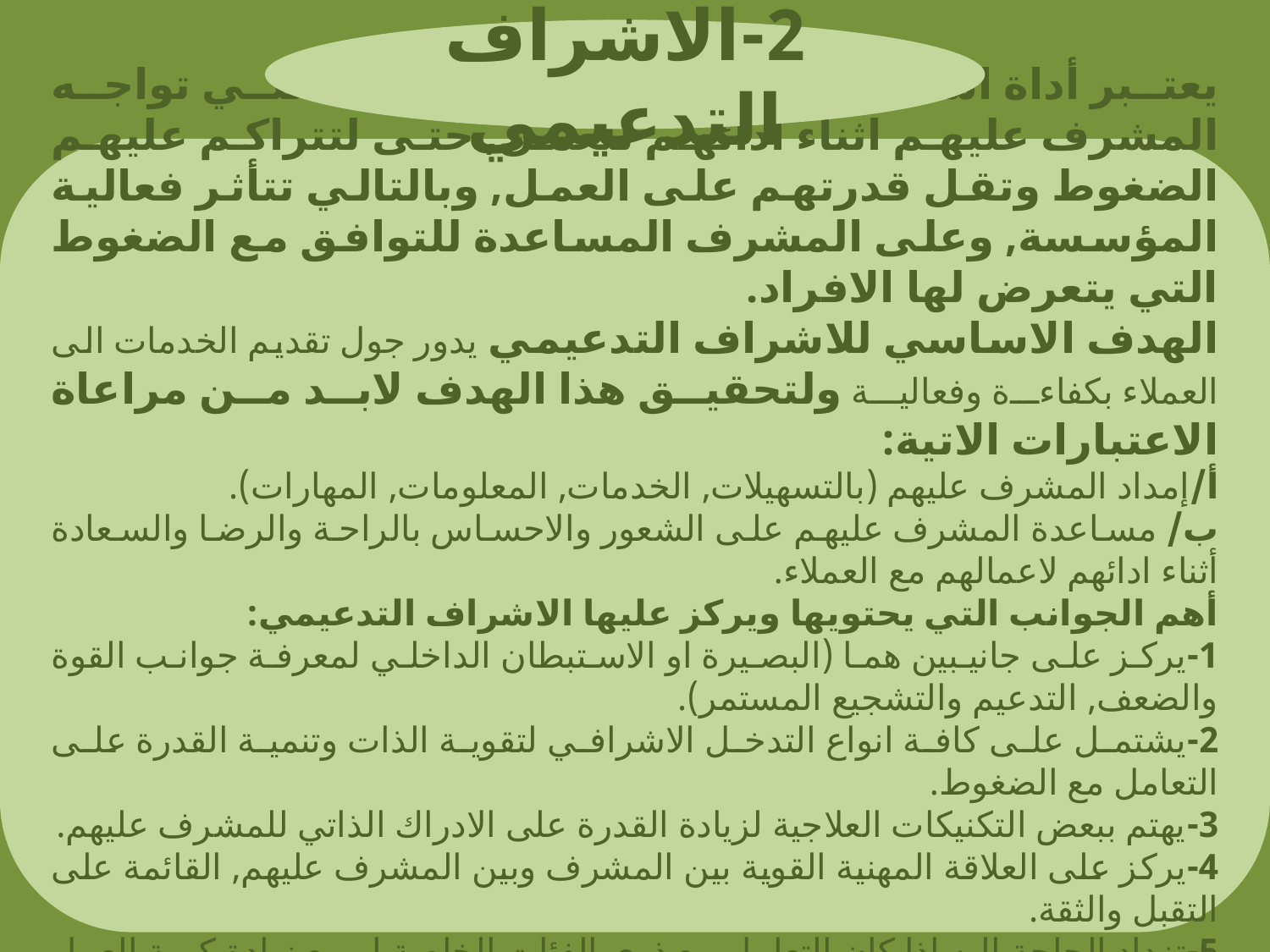

2-الاشراف التدعيمي
يعتبر أداة اساسية للتغلب على الضغوط التي تواجه المشرف عليهم اثناء أدائهم للعمل, حتى لتتراكم عليهم الضغوط وتقل قدرتهم على العمل, وبالتالي تتأثر فعالية المؤسسة, وعلى المشرف المساعدة للتوافق مع الضغوط التي يتعرض لها الافراد.
الهدف الاساسي للاشراف التدعيمي يدور جول تقديم الخدمات الى العملاء بكفاءة وفعالية ولتحقيق هذا الهدف لابد من مراعاة الاعتبارات الاتية:
أ/إمداد المشرف عليهم (بالتسهيلات, الخدمات, المعلومات, المهارات).
ب/ مساعدة المشرف عليهم على الشعور والاحساس بالراحة والرضا والسعادة أثناء ادائهم لاعمالهم مع العملاء.
أهم الجوانب التي يحتويها ويركز عليها الاشراف التدعيمي:
1-يركز على جانيبين هما (البصيرة او الاستبطان الداخلي لمعرفة جوانب القوة والضعف, التدعيم والتشجيع المستمر).
2-يشتمل على كافة انواع التدخل الاشرافي لتقوية الذات وتنمية القدرة على التعامل مع الضغوط.
3-يهتم ببعض التكنيكات العلاجية لزيادة القدرة على الادراك الذاتي للمشرف عليهم.
4-يركز على العلاقة المهنية القوية بين المشرف وبين المشرف عليهم, القائمة على التقبل والثقة.
5-تزداد الحاجة اليه اذا كان التعامل مع ذوي الفئات الخاصة او مع زيادة كمية العمل التي ينتج عنها الضغوط وتحتاج الى المواجهة والمساعدة عن طريق المشرف.